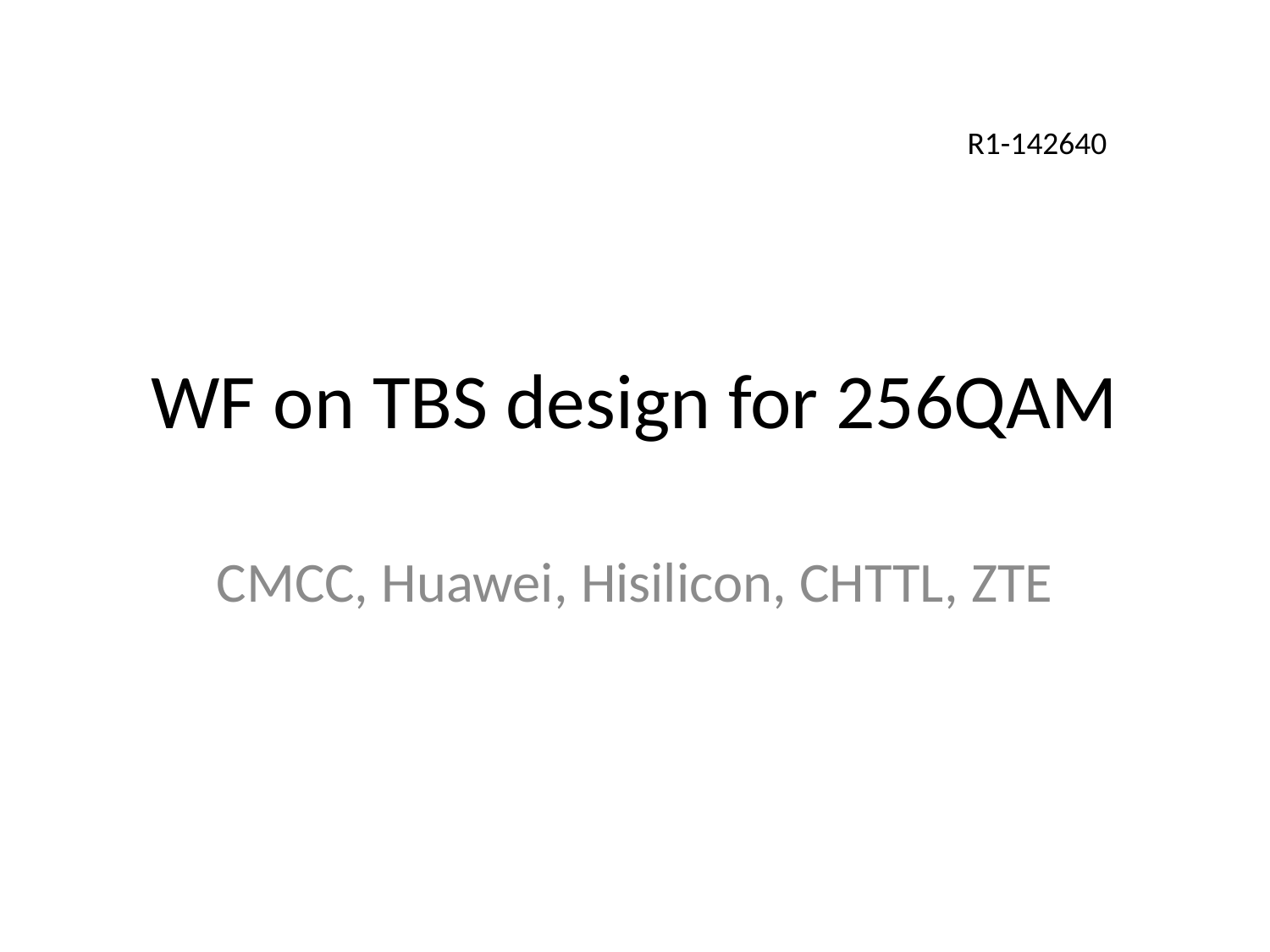

R1-142640
# WF on TBS design for 256QAM
CMCC, Huawei, Hisilicon, CHTTL, ZTE